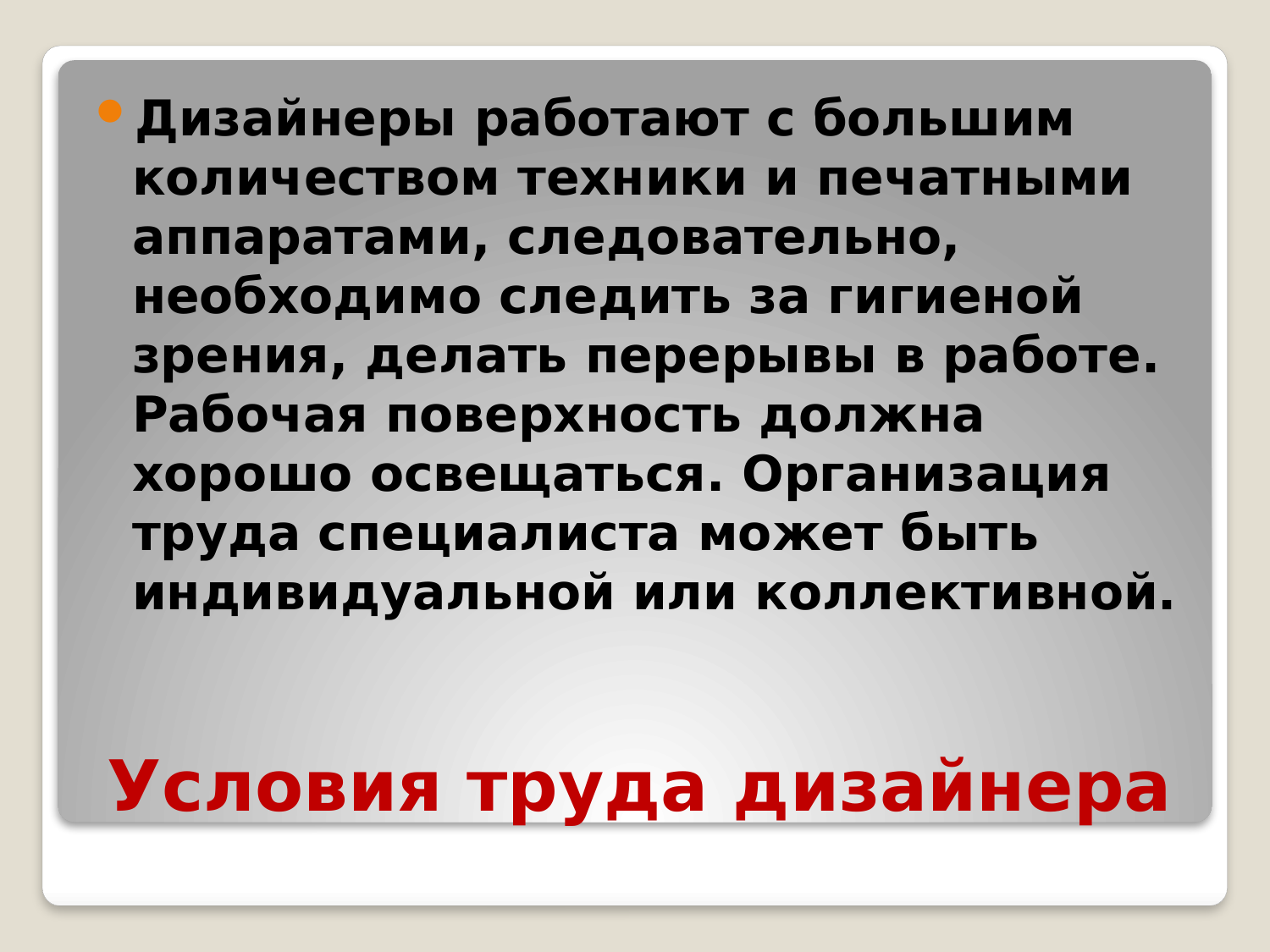

Дизайнеры работают с большим количеством техники и печатными аппаратами, следовательно, необходимо следить за гигиеной зрения, делать перерывы в работе. Рабочая поверхность должна хорошо освещаться. Организация труда специалиста может быть индивидуальной или коллективной.
# Условия труда дизайнера